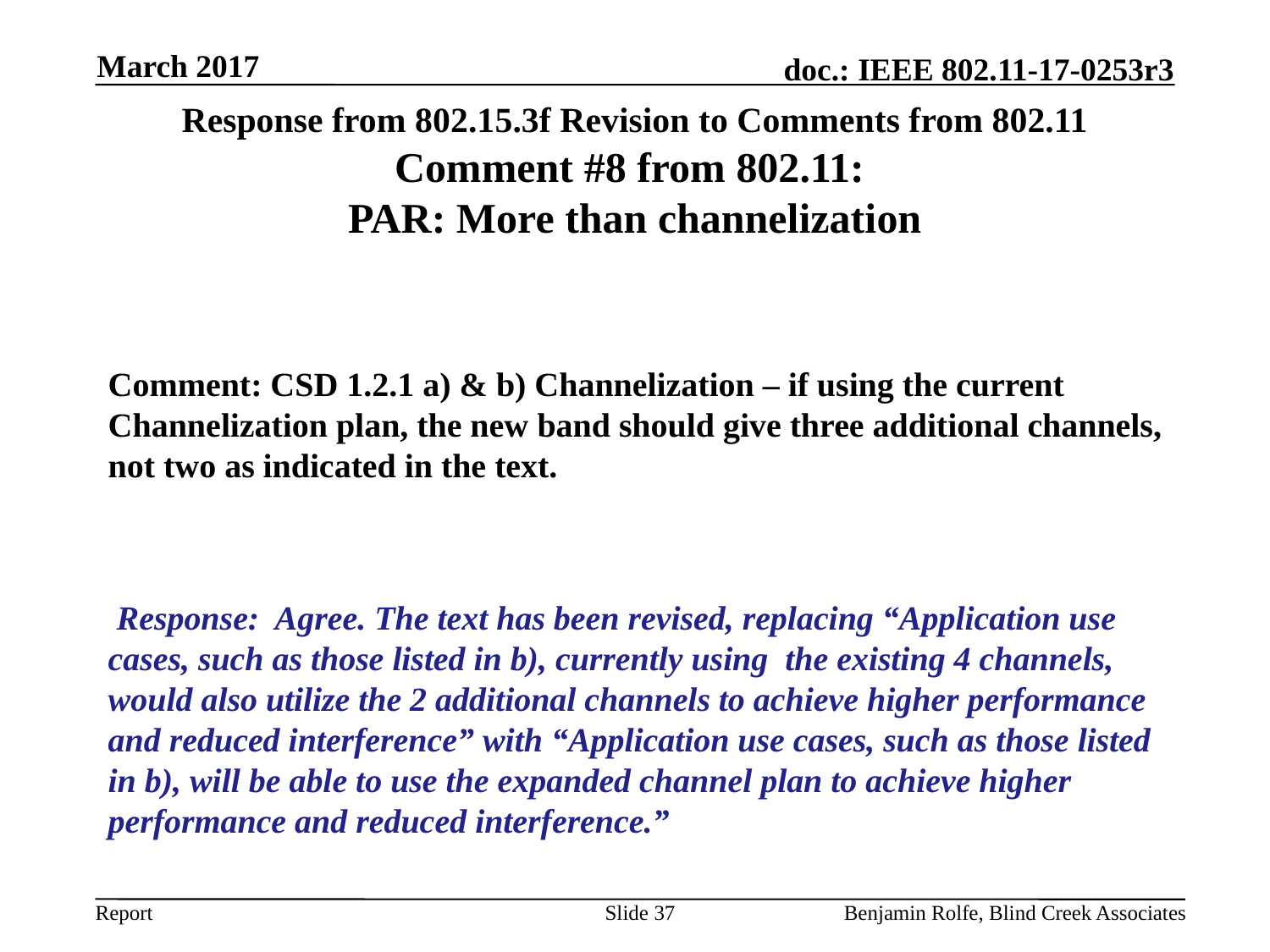

March 2017
# Response from 802.15.3f Revision to Comments from 802.11 Comment #8 from 802.11: PAR: More than channelization
Comment: CSD 1.2.1 a) & b) Channelization – if using the current Channelization plan, the new band should give three additional channels, not two as indicated in the text.

 Response:  Agree. The text has been revised, replacing “Application use cases, such as those listed in b), currently using  the existing 4 channels, would also utilize the 2 additional channels to achieve higher performance and reduced interference” with “Application use cases, such as those listed in b), will be able to use the expanded channel plan to achieve higher performance and reduced interference.”
Slide 37
Benjamin Rolfe, Blind Creek Associates